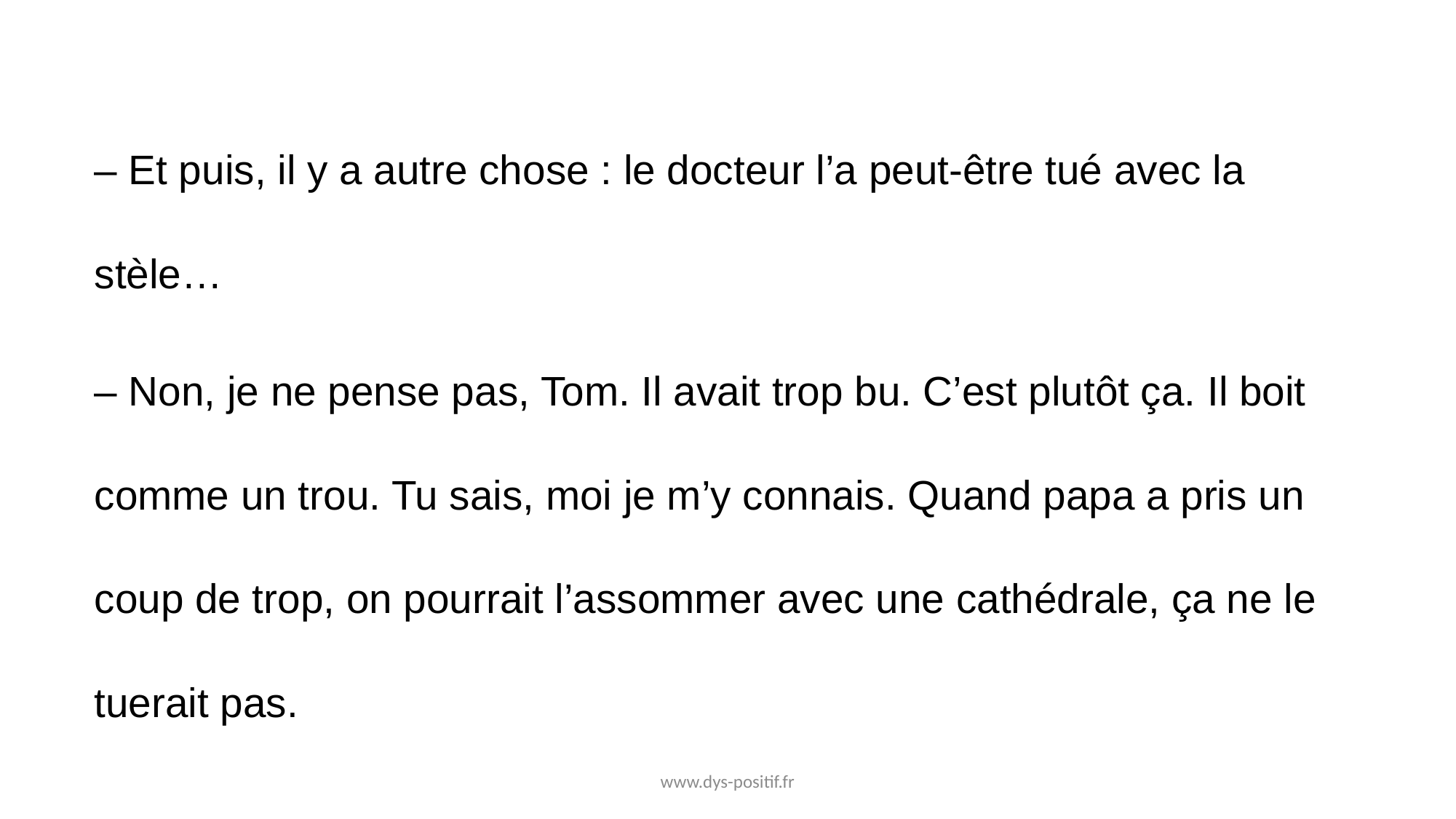

– Et puis, il y a autre chose : le docteur l’a peut-être tué avec la stèle…
– Non, je ne pense pas, Tom. Il avait trop bu. C’est plutôt ça. Il boit comme un trou. Tu sais, moi je m’y connais. Quand papa a pris un coup de trop, on pourrait l’assommer avec une cathédrale, ça ne le tuerait pas.
www.dys-positif.fr